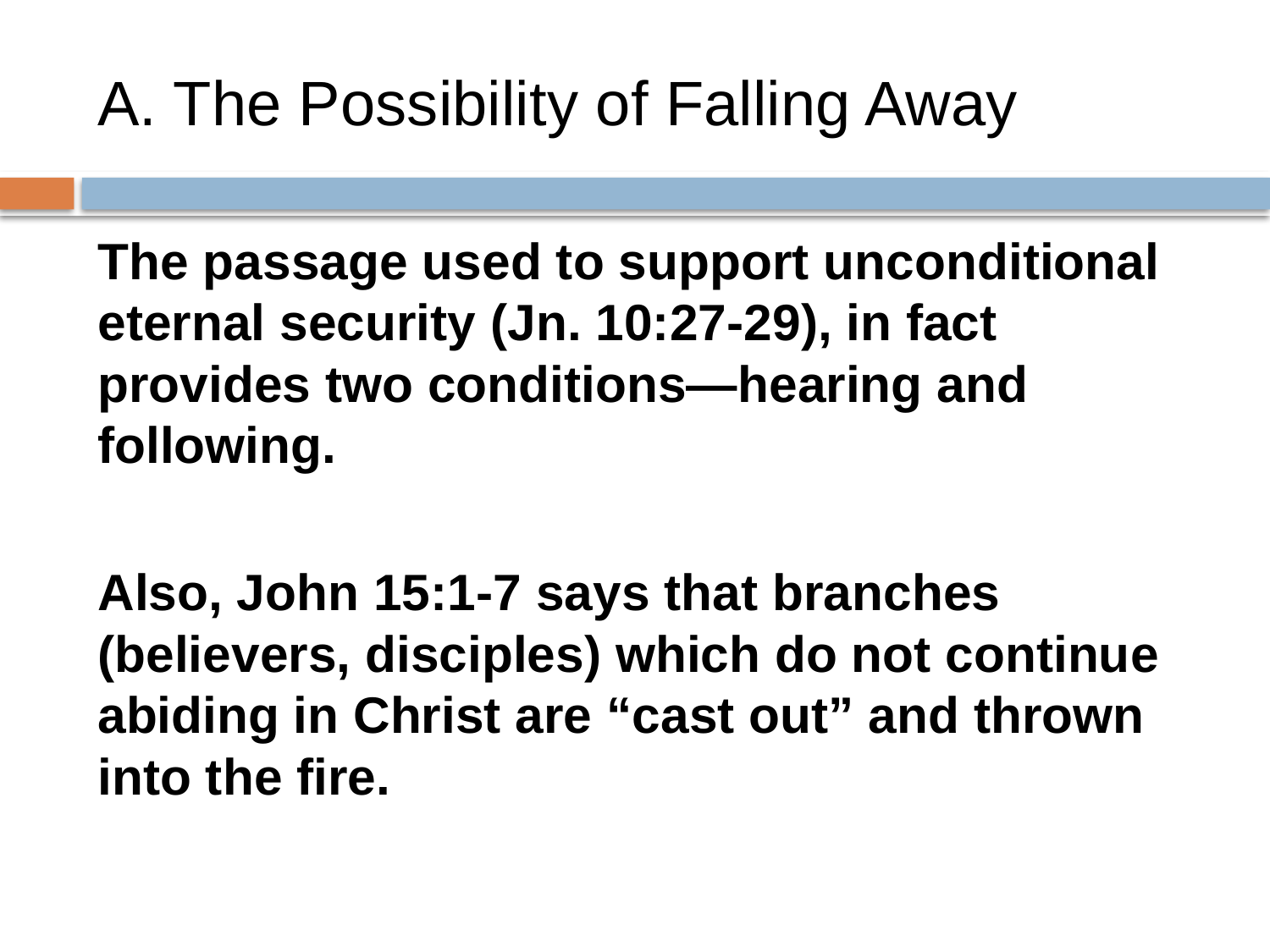

# A. The Possibility of Falling Away
The passage used to support unconditional eternal security (Jn. 10:27-29), in fact provides two conditions—hearing and following.

Also, John 15:1-7 says that branches (believers, disciples) which do not continue abiding in Christ are “cast out” and thrown into the fire.